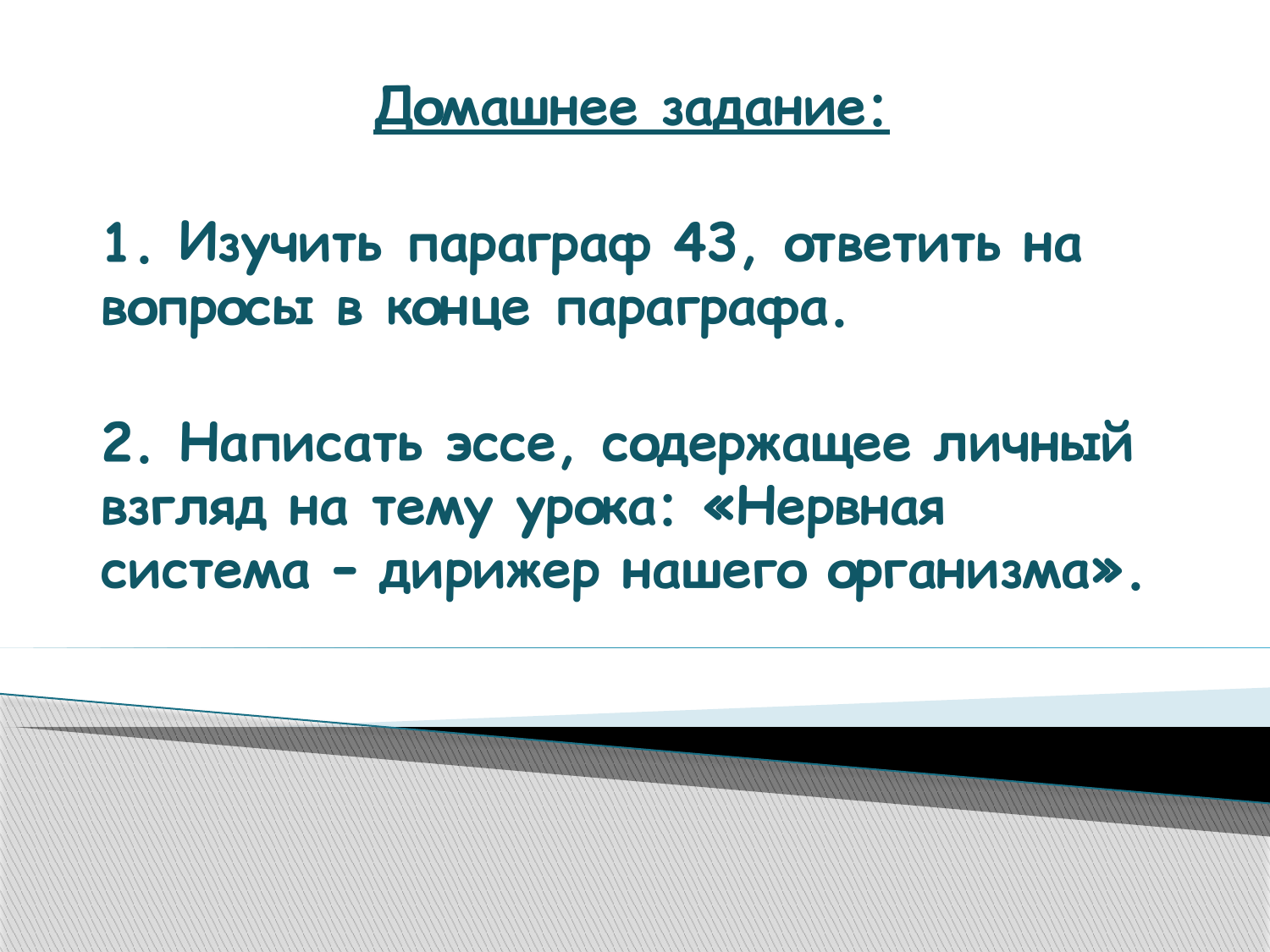

Домашнее задание:

1. Изучить параграф 43, ответить на вопросы в конце параграфа.

2. Написать эссе, содержащее личный взгляд на тему урока: «Нервная система – дирижер нашего организма».